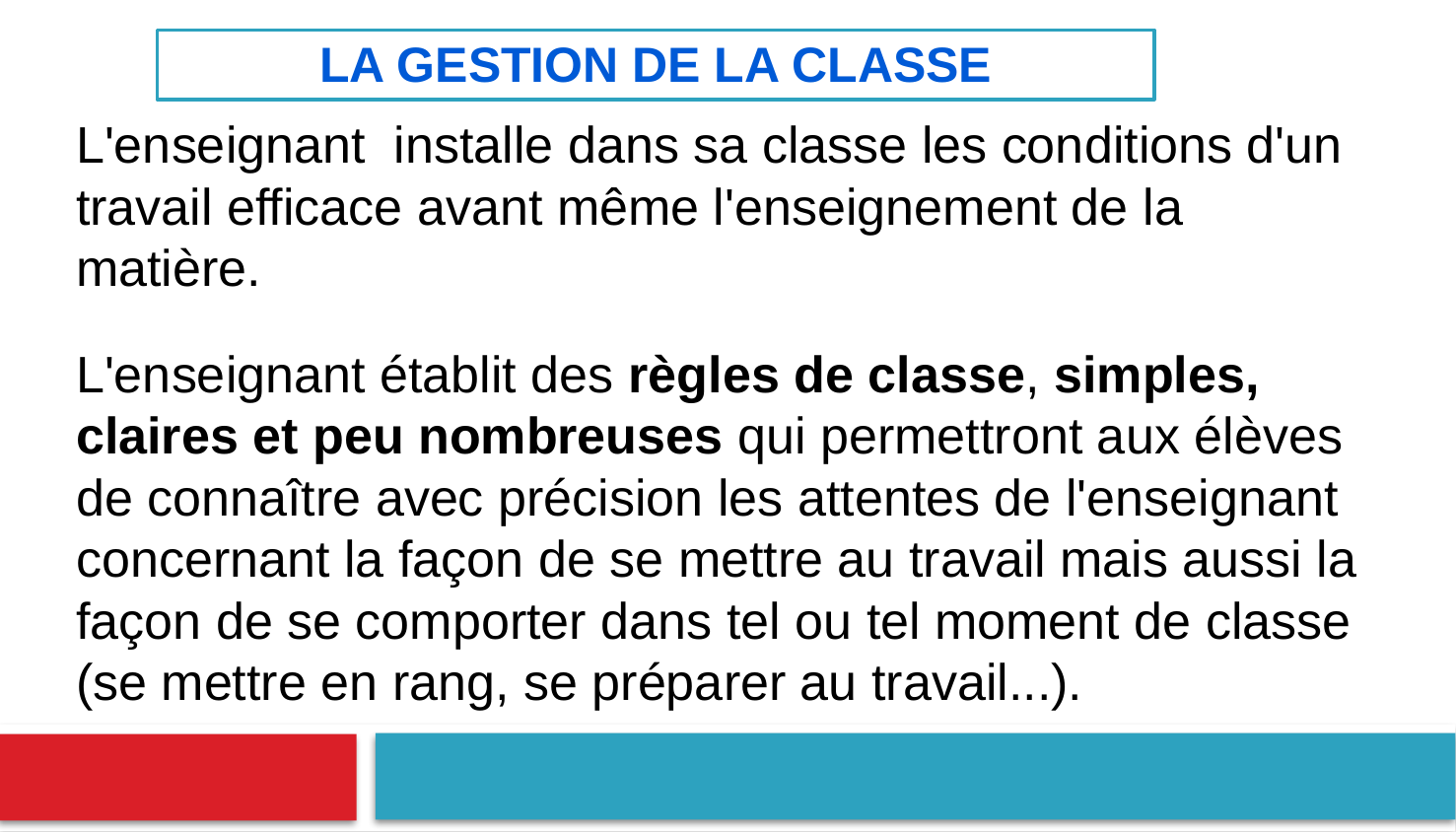

La gestion de la classe
L'enseignant  installe dans sa classe les conditions d'un travail efficace avant même l'enseignement de la matière.

L'enseignant établit des règles de classe, simples, claires et peu nombreuses qui permettront aux élèves de connaître avec précision les attentes de l'enseignant concernant la façon de se mettre au travail mais aussi la façon de se comporter dans tel ou tel moment de classe (se mettre en rang, se préparer au travail...).